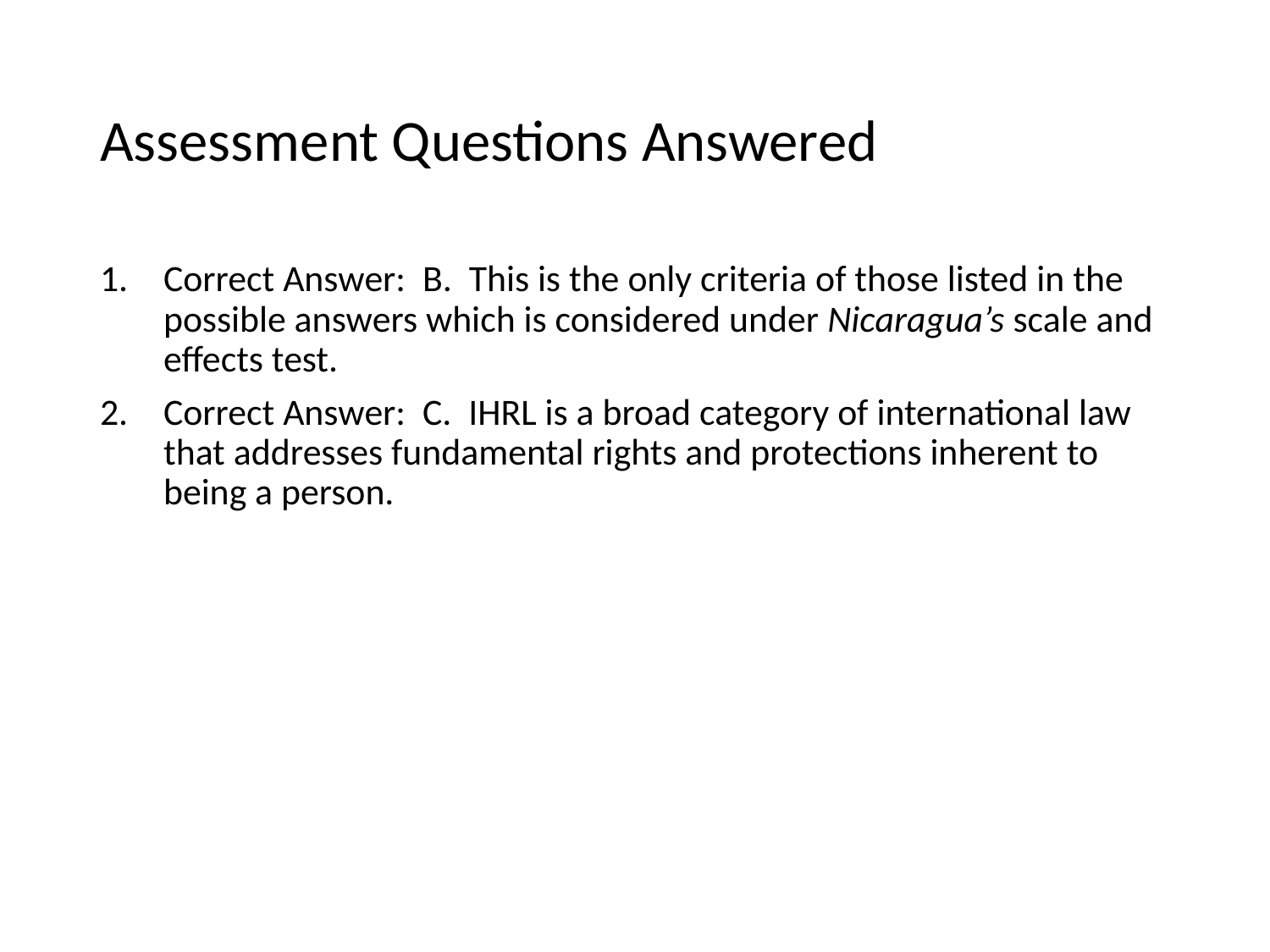

# Assessment Questions Answered
Correct Answer:  B.  This is the only criteria of those listed in the possible answers which is considered under Nicaragua’s scale and effects test.
Correct Answer:  C.  IHRL is a broad category of international law that addresses fundamental rights and protections inherent to being a person.